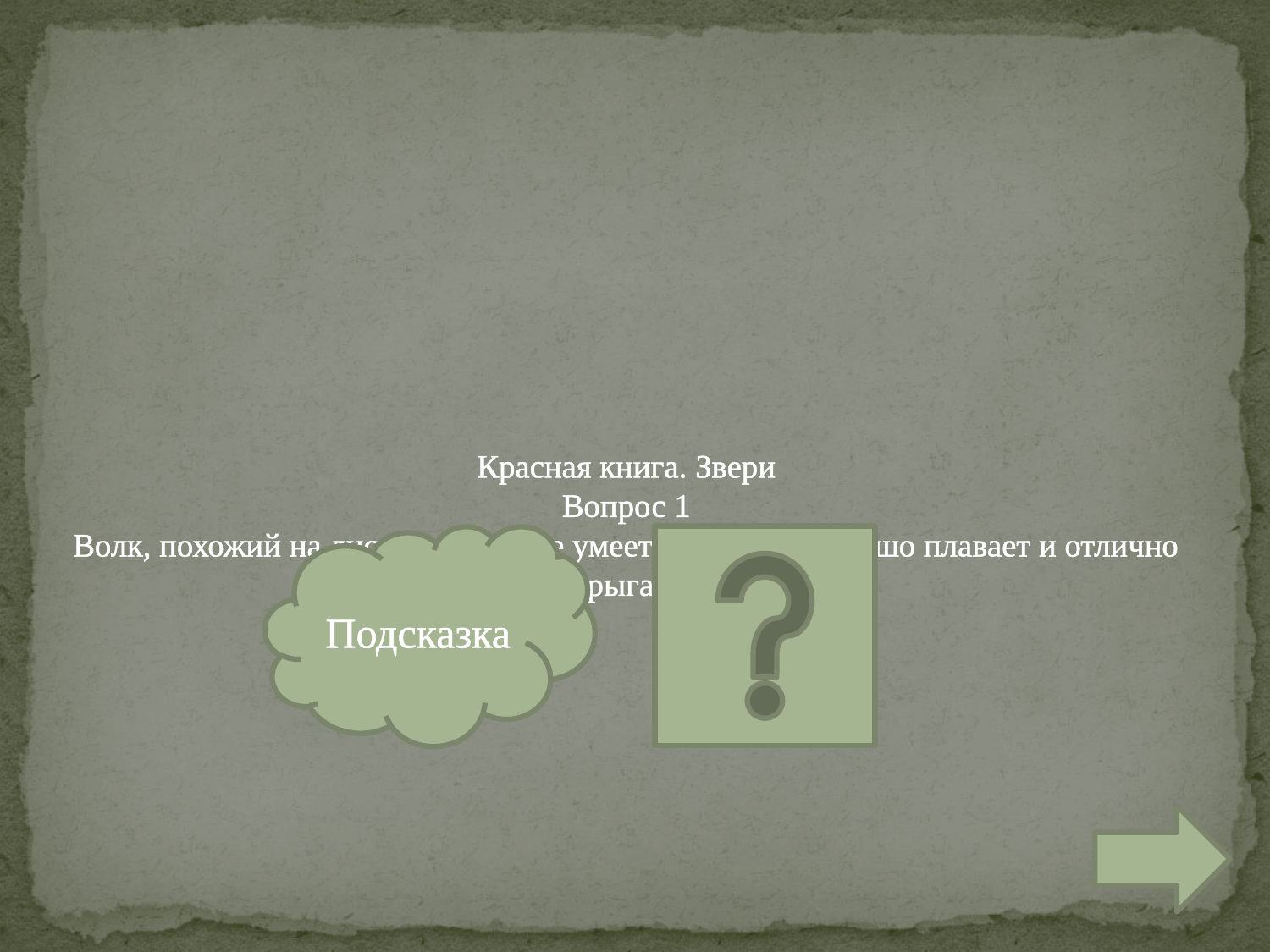

# Красная книга. Звери Вопрос 1 Волк, похожий на лису, который не умеет выть, зато хорошо плавает и отлично прыгает
Подсказка